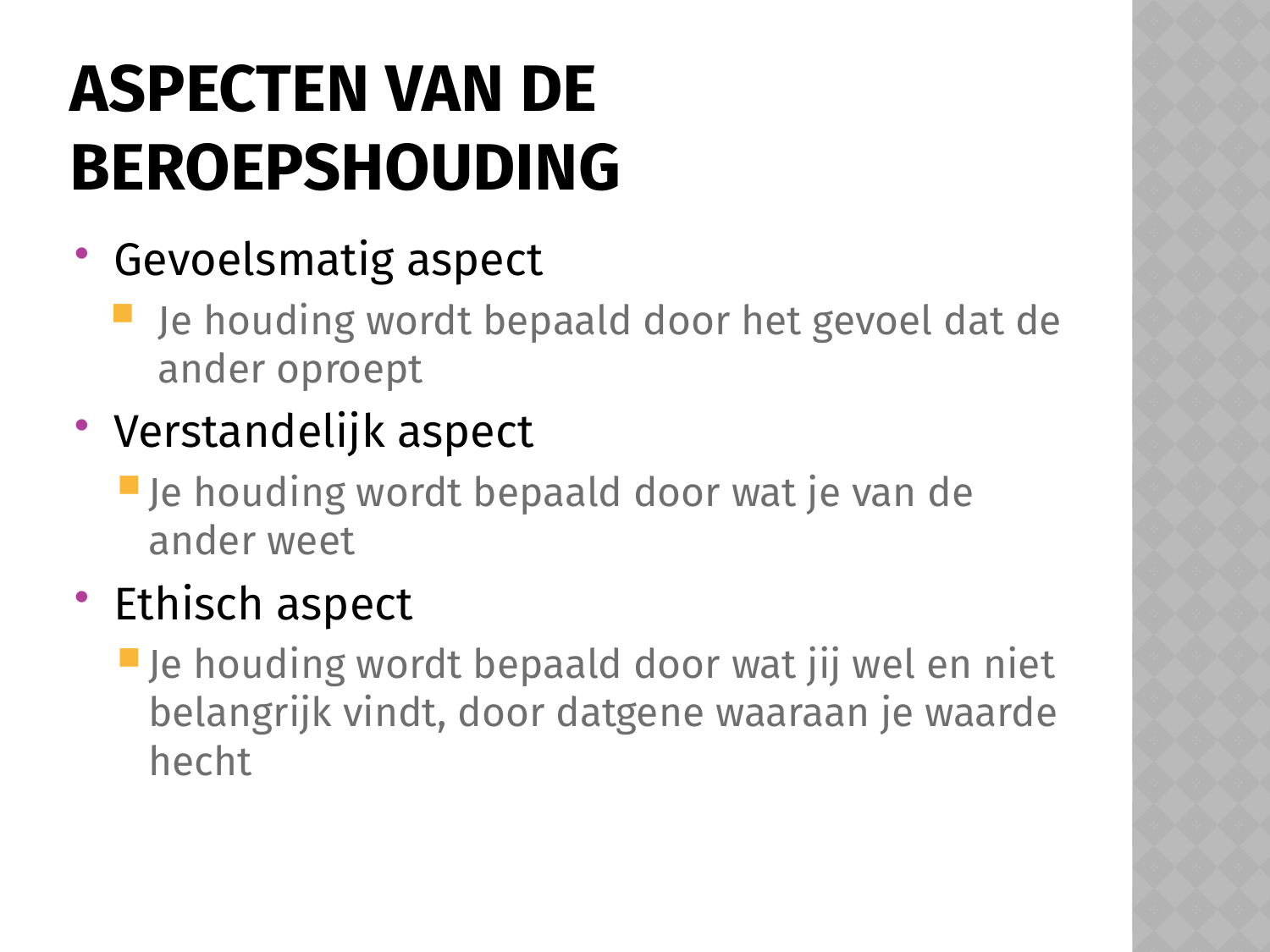

# Aspecten van de beroepshouding
Gevoelsmatig aspect
Je houding wordt bepaald door het gevoel dat de ander oproept
Verstandelijk aspect
Je houding wordt bepaald door wat je van de ander weet
Ethisch aspect
Je houding wordt bepaald door wat jij wel en niet belangrijk vindt, door datgene waaraan je waarde hecht